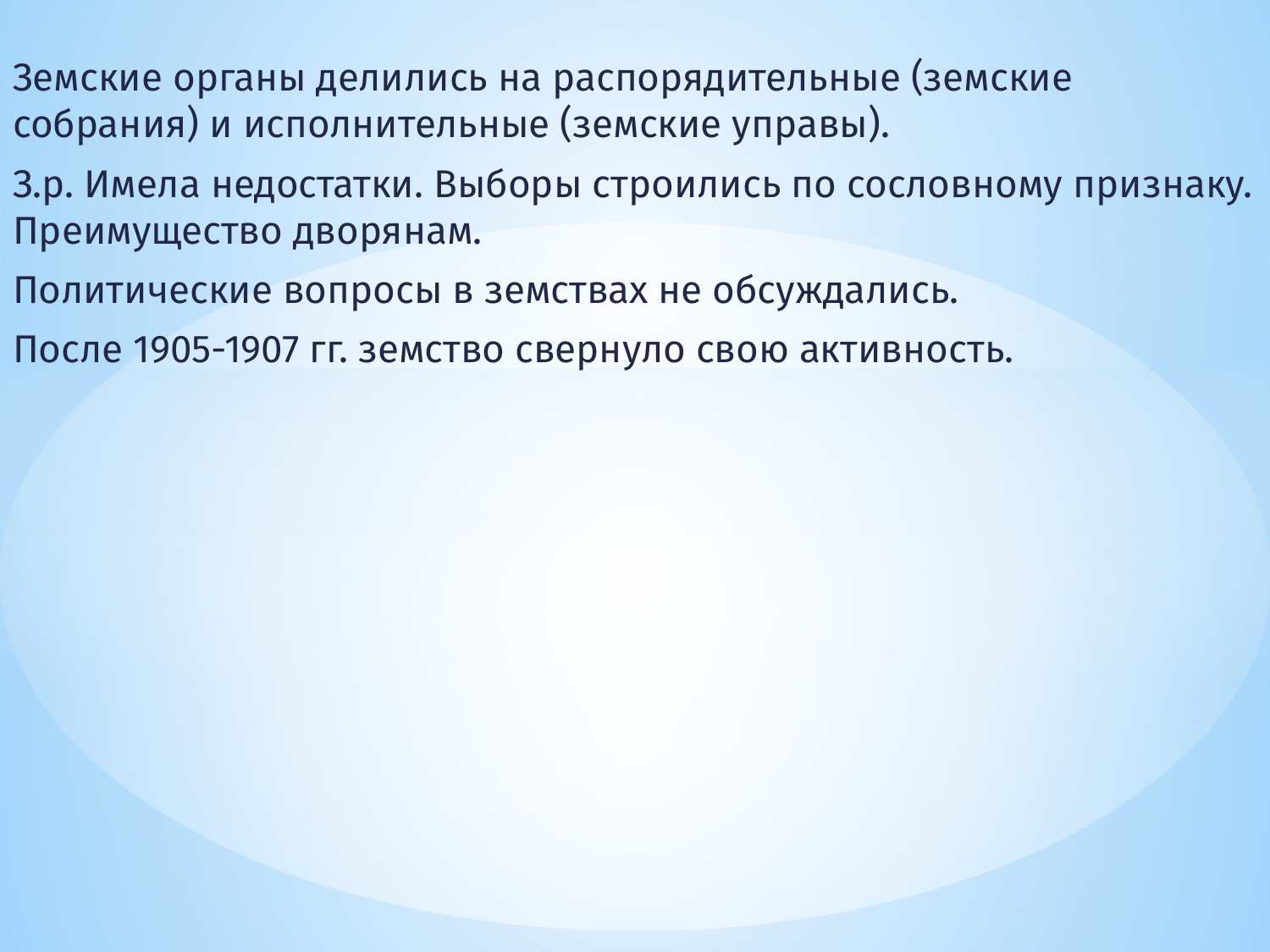

#
Земские органы делились на распорядительные (земские собрания) и исполнительные (земские управы).
З.р. Имела недостатки. Выборы строились по сословному признаку. Преимущество дворянам.
Политические вопросы в земствах не обсуждались.
После 1905-1907 гг. земство свернуло свою активность.